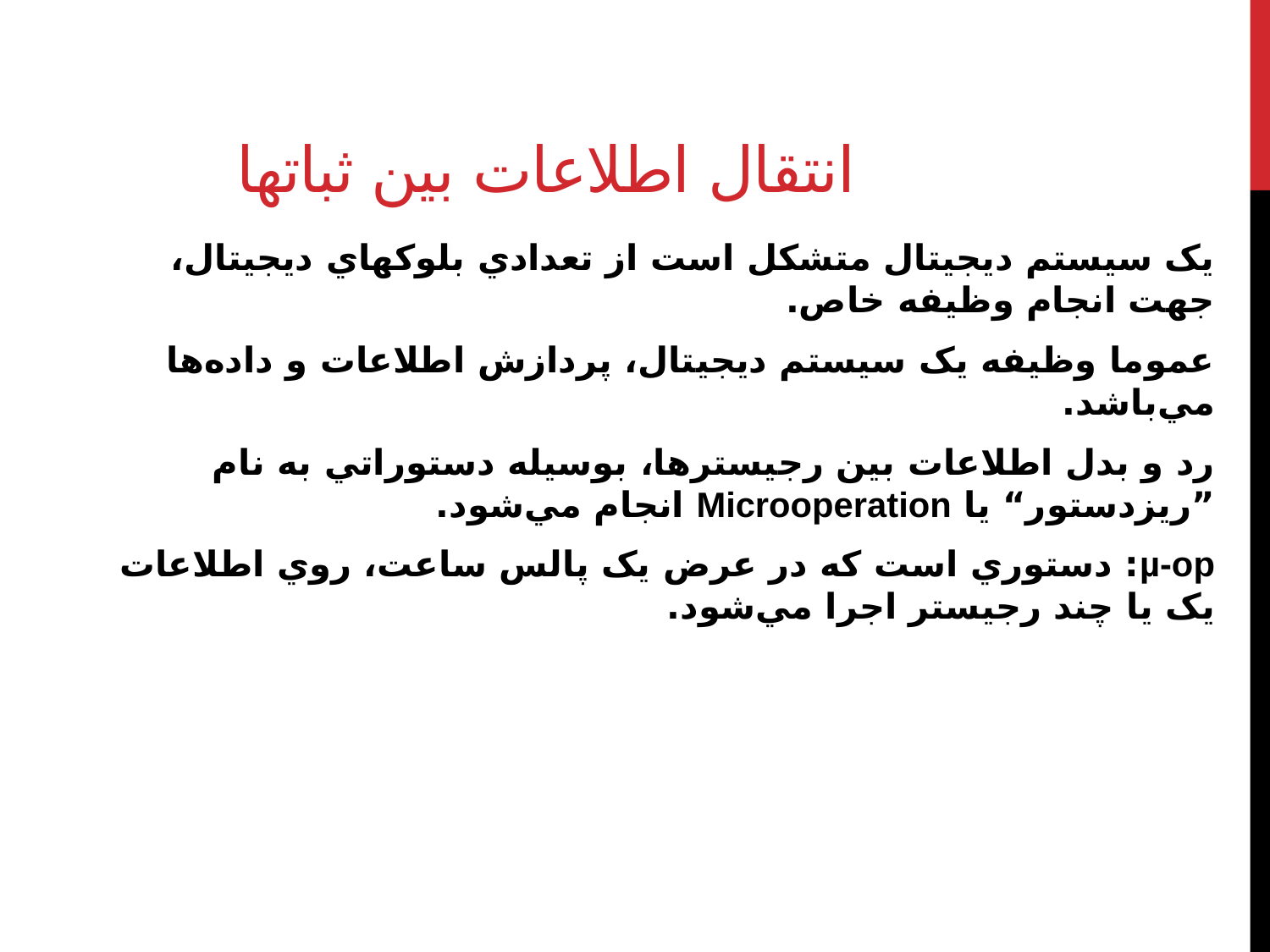

# انتقال اطلاعات بين ثباتها
يک سيستم ديجيتال متشکل است از تعدادي بلوکهاي ديجيتال، جهت انجام وظيفه خاص.
عموما وظيفه يک سيستم ديجيتال، پردازش اطلاعات و داده‌ها مي‌باشد.
رد و بدل اطلاعات بين رجيسترها، بوسيله دستوراتي به نام ”ريزدستور“ يا Microoperation انجام مي‌شود.
µ-op: دستوري است که در عرض يک پالس ساعت، روي اطلاعات يک يا چند رجيستر اجرا مي‌شود.